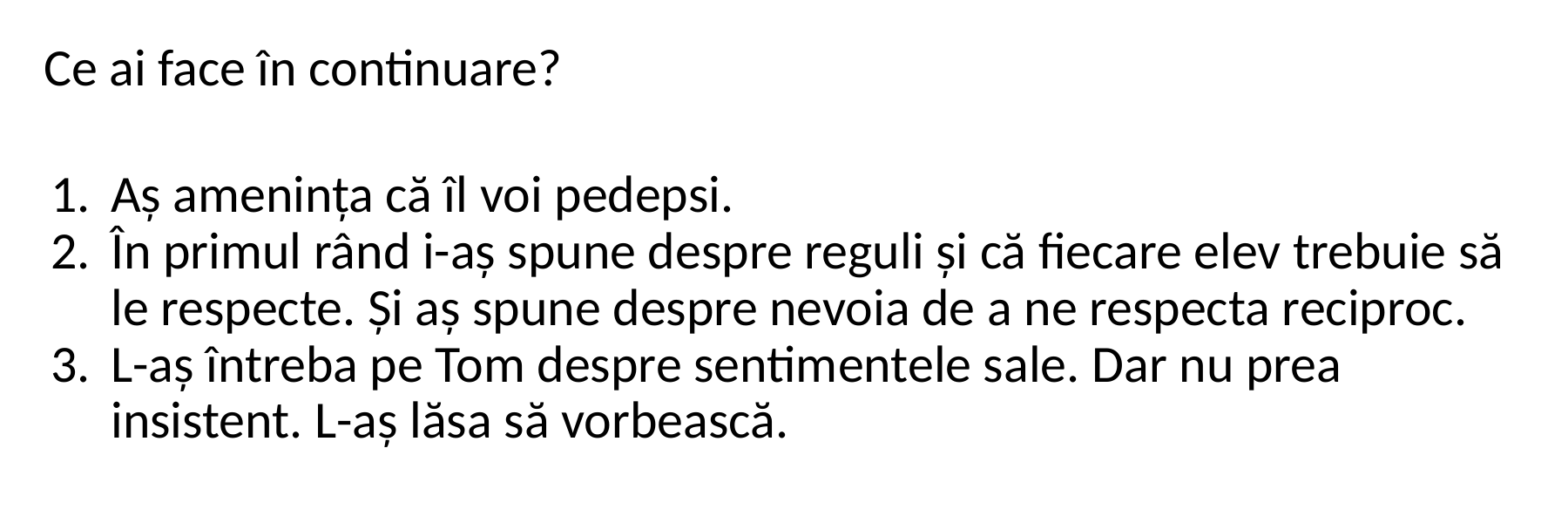

Ce ai face în continuare?

Aș amenința că îl voi pedepsi.
În primul rând i-aș spune despre reguli și că fiecare elev trebuie să le respecte. Și aș spune despre nevoia de a ne respecta reciproc.
L-aș întreba pe Tom despre sentimentele sale. Dar nu prea insistent. L-aș lăsa să vorbească.